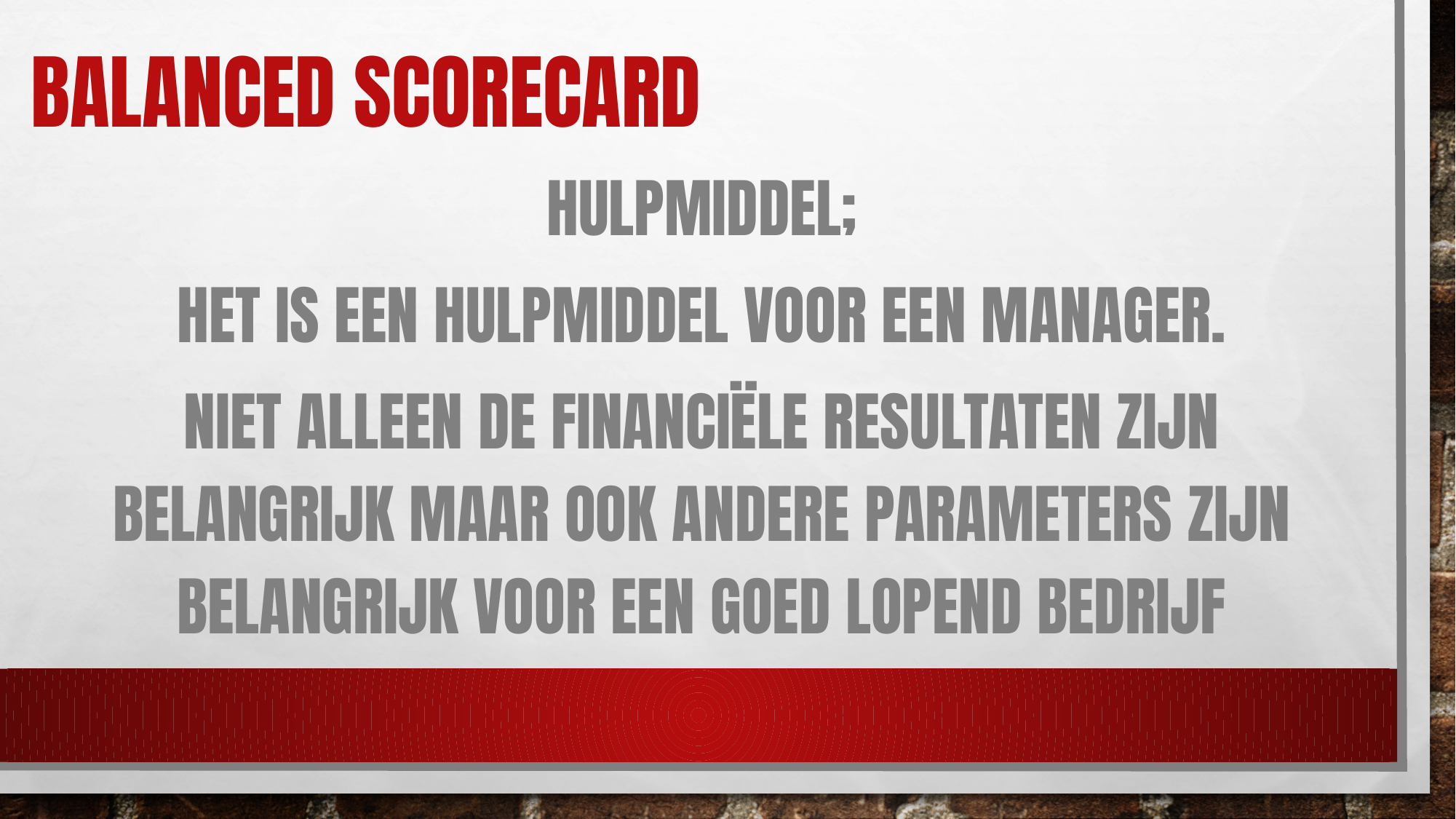

# Balanced scorecard
Hulpmiddel;
Het is een hulpmiddel voor een manager.
Niet alleen de financiële resultaten zijn belangrijk maar ook andere parameters zijn belangrijk voor een goed lopend bedrijf